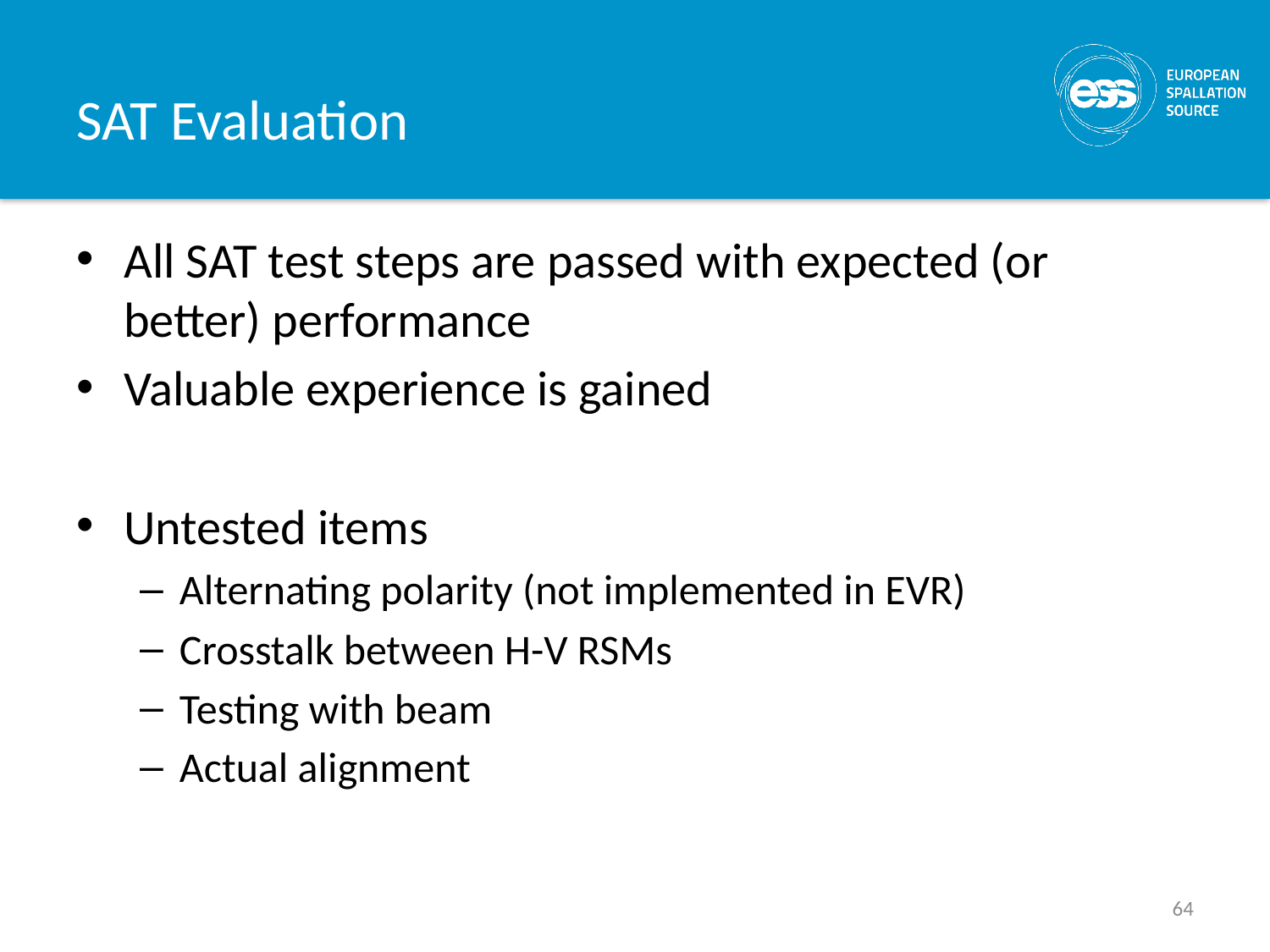

# SAT Evaluation
All SAT test steps are passed with expected (or better) performance
Valuable experience is gained

Untested items
Alternating polarity (not implemented in EVR)
Crosstalk between H-V RSMs
Testing with beam
Actual alignment

64